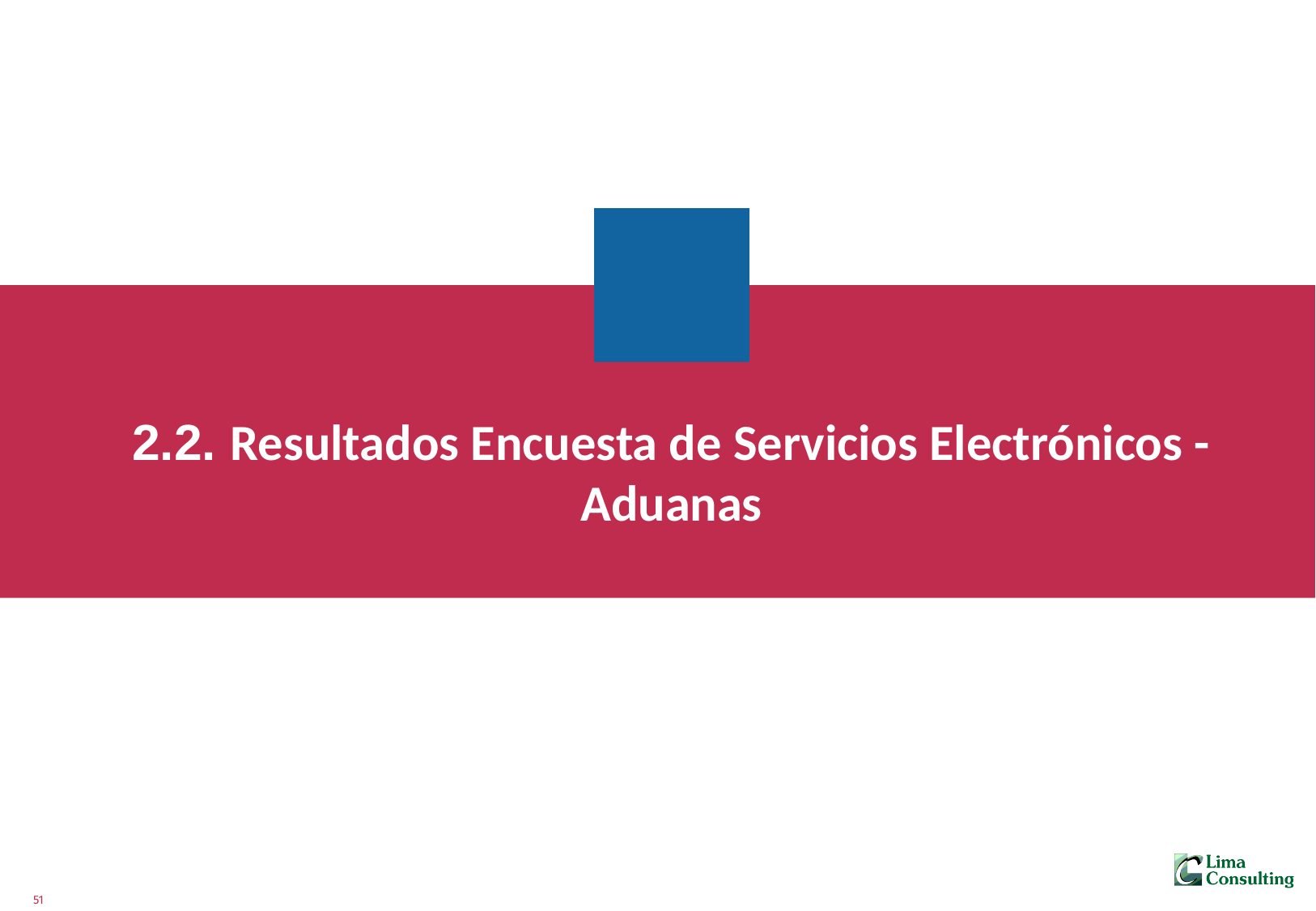

2.2. Resultados Encuesta de Servicios Electrónicos - Aduanas